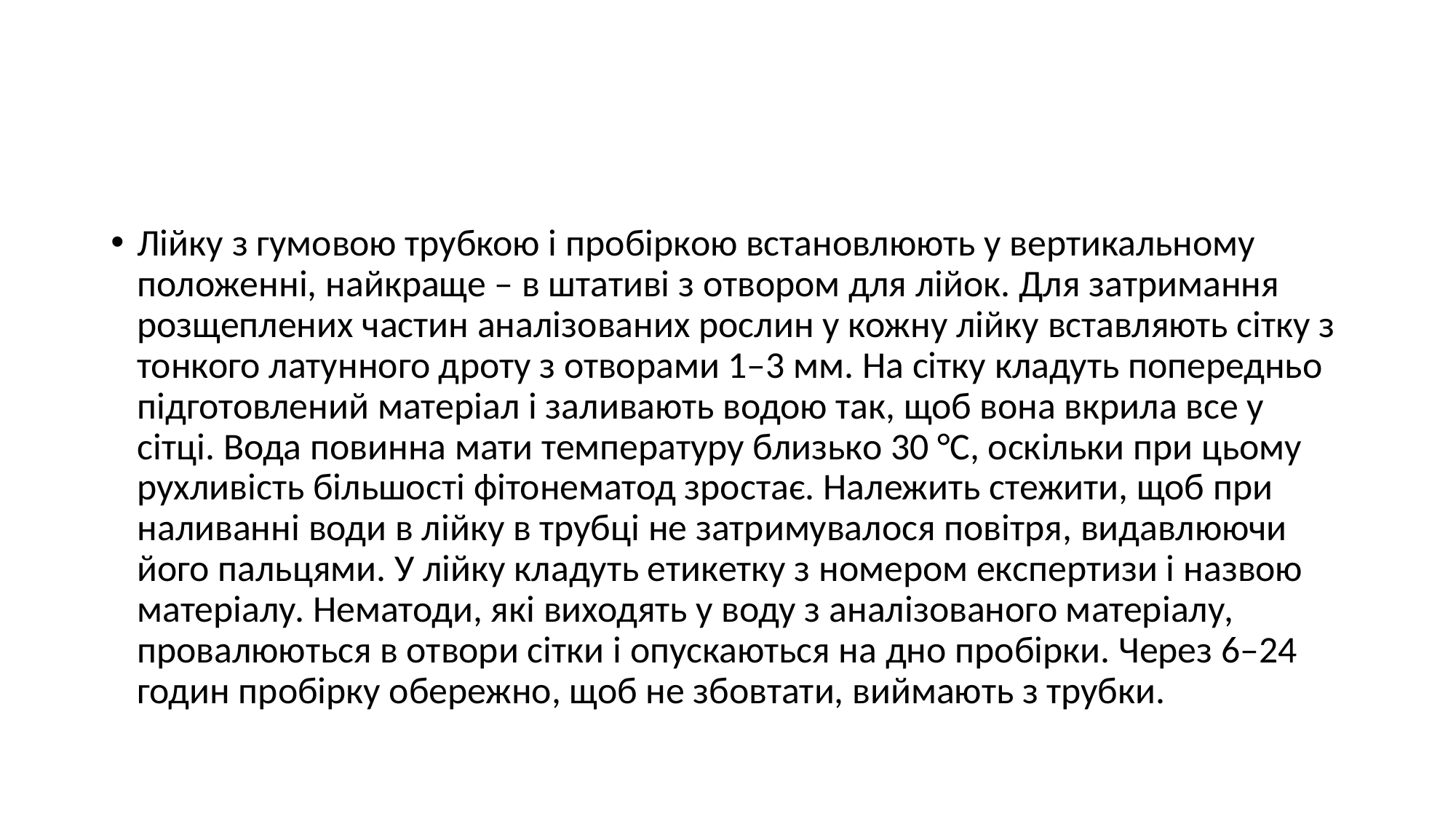

#
Лійку з гумовою трубкою і пробіркою встановлюють у вертикальному положенні, найкраще – в штативі з отвором для лійок. Для затримання розщеплених частин аналізованих рослин у кожну лійку вставляють сітку з тонкого латунного дроту з отворами 1–3 мм. На сітку кладуть попередньо підготовлений матеріал і заливають водою так, щоб вона вкрила все у сітці. Вода повинна мати температуру близько 30 °С, оскільки при цьому рухливість більшості фітонематод зростає. Належить стежити, щоб при наливанні води в лійку в трубці не затримувалося повітря, видавлюючи його пальцями. У лійку кладуть етикетку з номером експертизи і назвою матеріалу. Нематоди, які виходять у воду з аналізованого матеріалу, провалюються в отвори сітки і опускаються на дно пробірки. Через 6–24 годин пробірку обережно, щоб не збовтати, виймають з трубки.